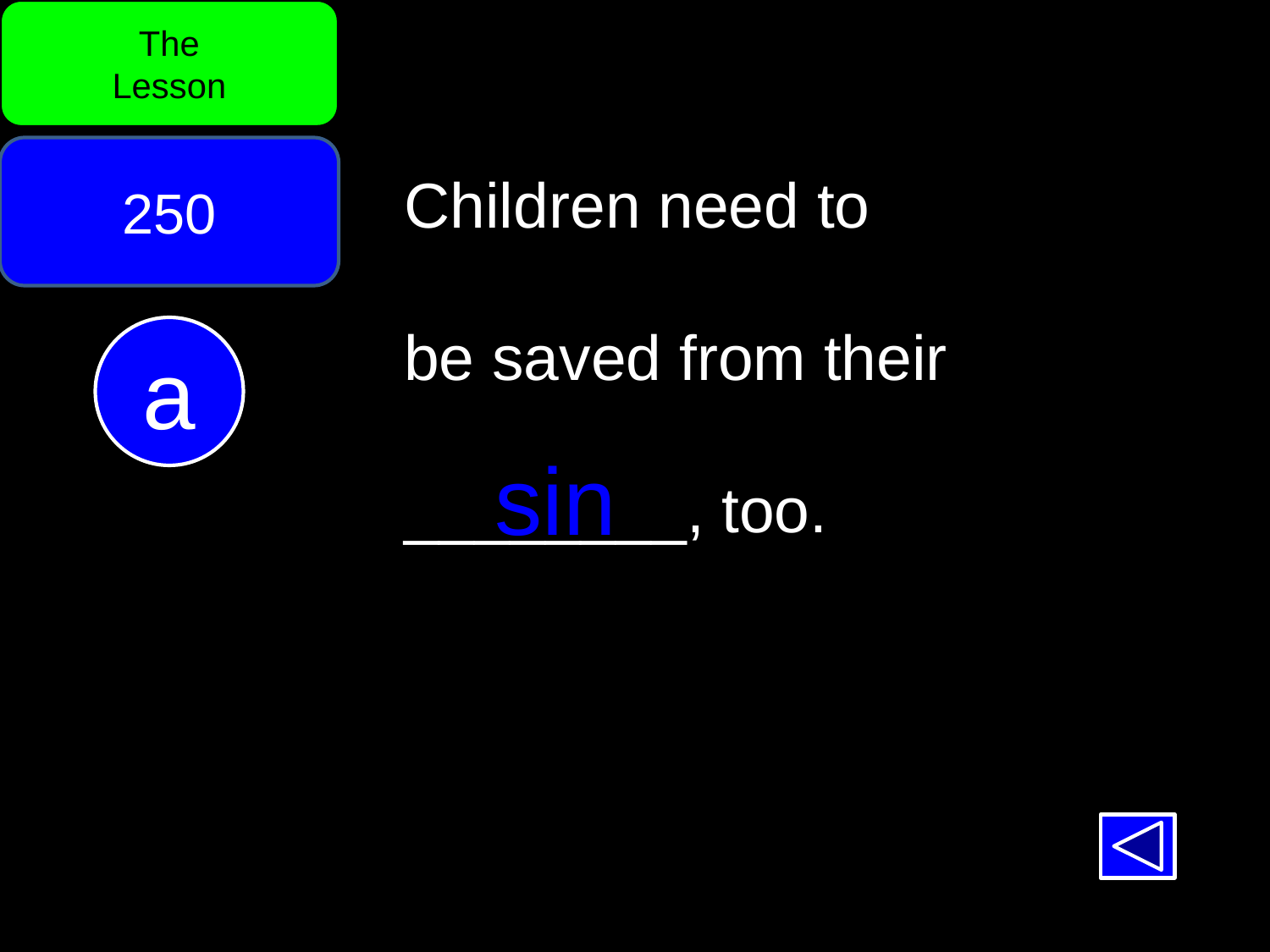

The
Lesson
250
Children need to

be saved from their

________, too.
a
sin